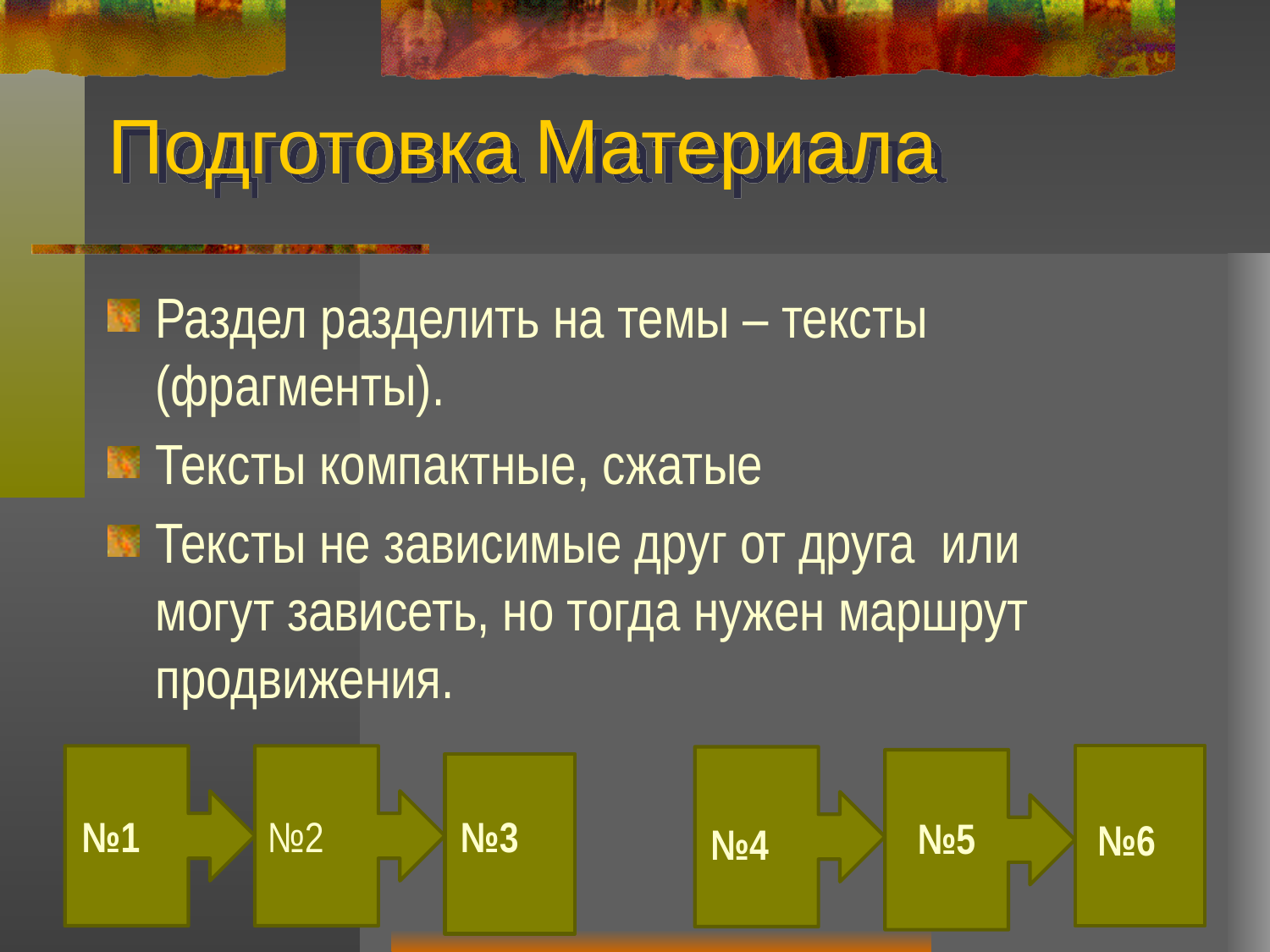

# Подготовка Материала
Раздел разделить на темы – тексты  (фрагменты).
Тексты компактные, сжатые
Тексты не зависимые друг от друга  или  могут зависеть, но тогда нужен маршрут продвижения.

№2

№1
№3
№5
№6
№4